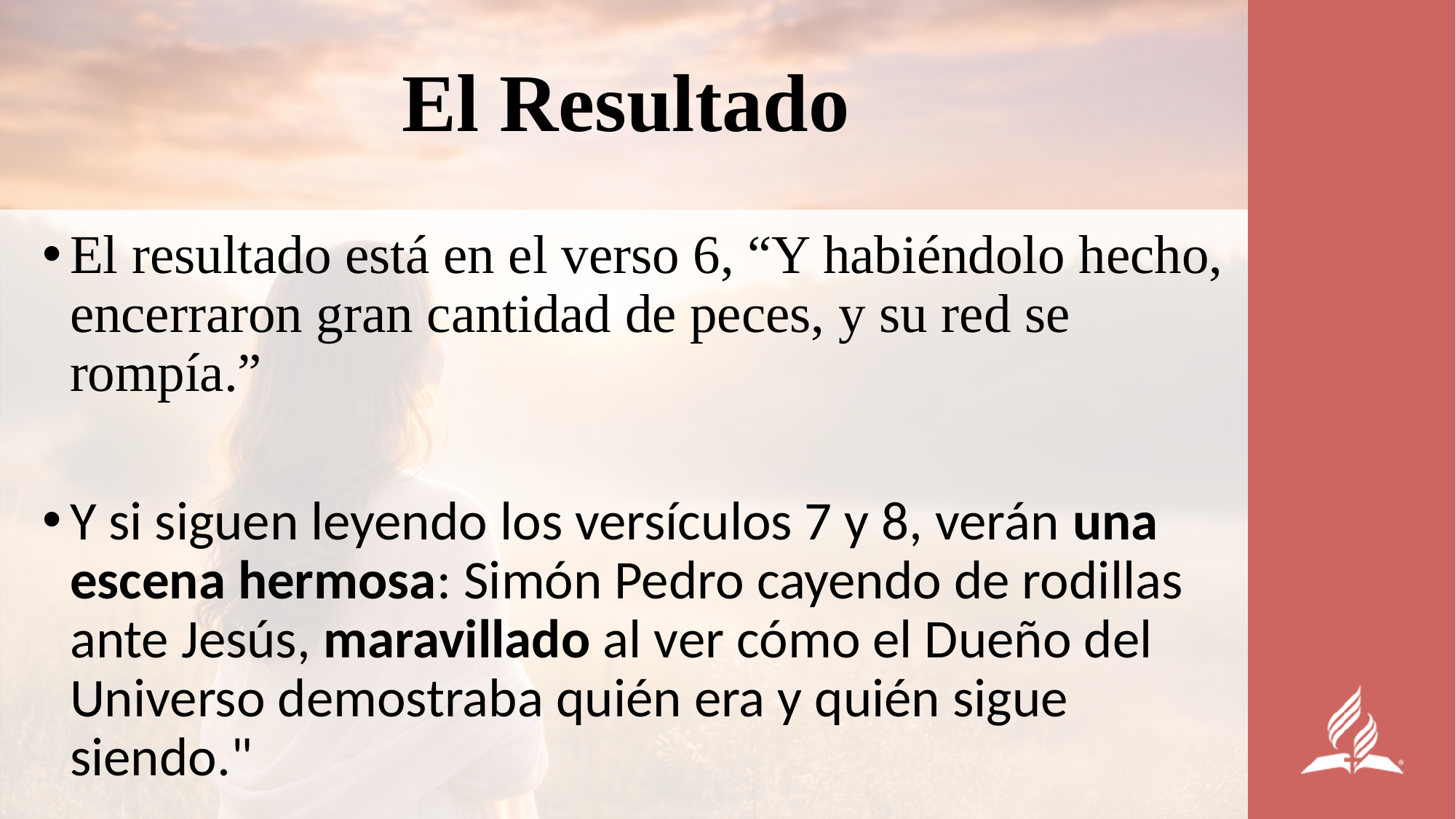

# El Resultado
El resultado está en el verso 6, “Y habiéndolo hecho, encerraron gran cantidad de peces, y su red se rompía.”

Y si siguen leyendo los versículos 7 y 8, verán una escena hermosa: Simón Pedro cayendo de rodillas ante Jesús, maravillado al ver cómo el Dueño del Universo demostraba quién era y quién sigue siendo."